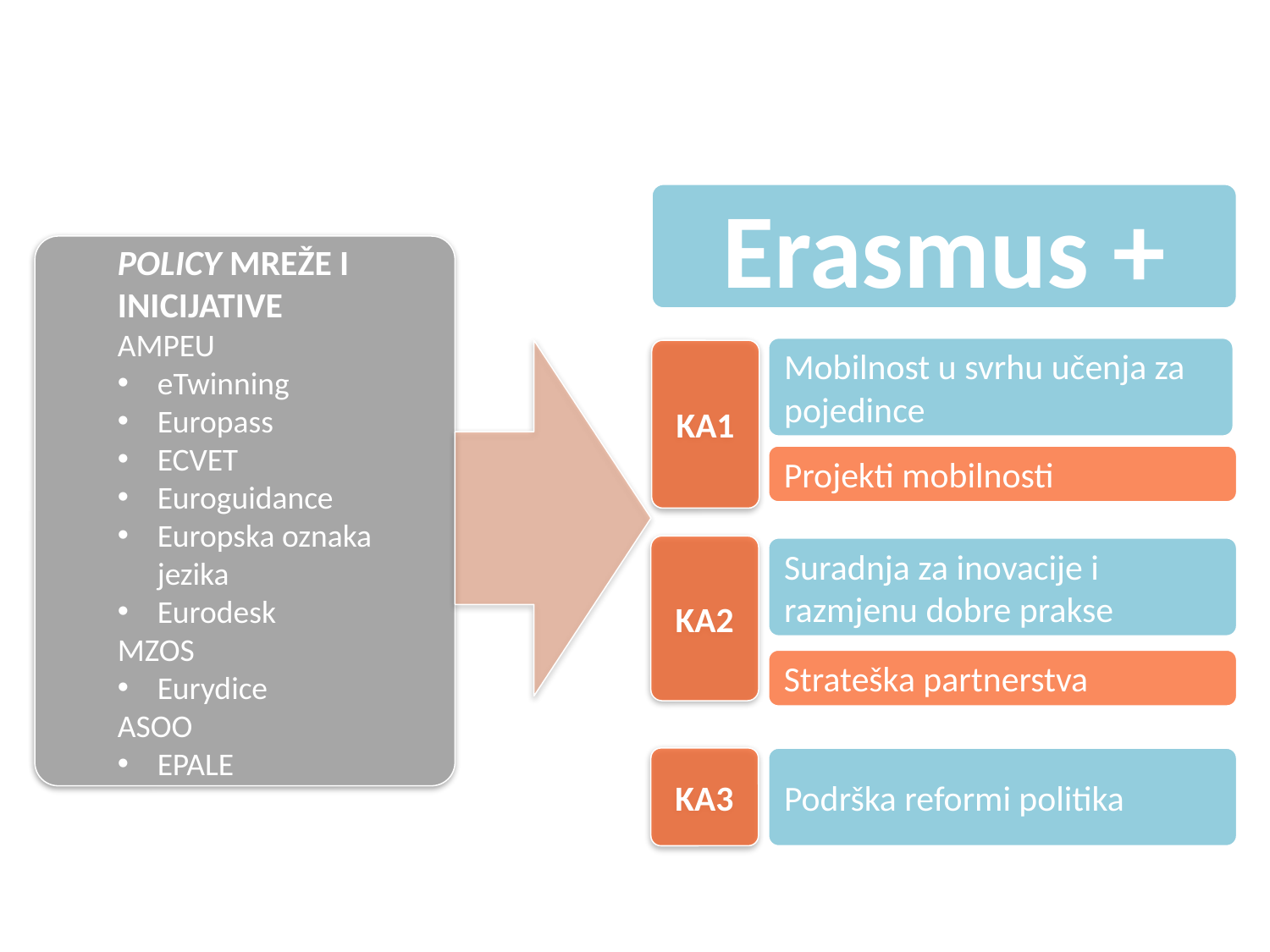

Erasmus +
POLICY MREŽE I INICIJATIVE
AMPEU
eTwinning
Europass
ECVET
Euroguidance
Europska oznaka jezika
Eurodesk
MZOS
Eurydice
ASOO
EPALE

Mobilnost u svrhu učenja za pojedince

KA1
Projekti mobilnosti
KA2
Suradnja za inovacije i razmjenu dobre prakse
Strateška partnerstva
KA3
Podrška reformi politika